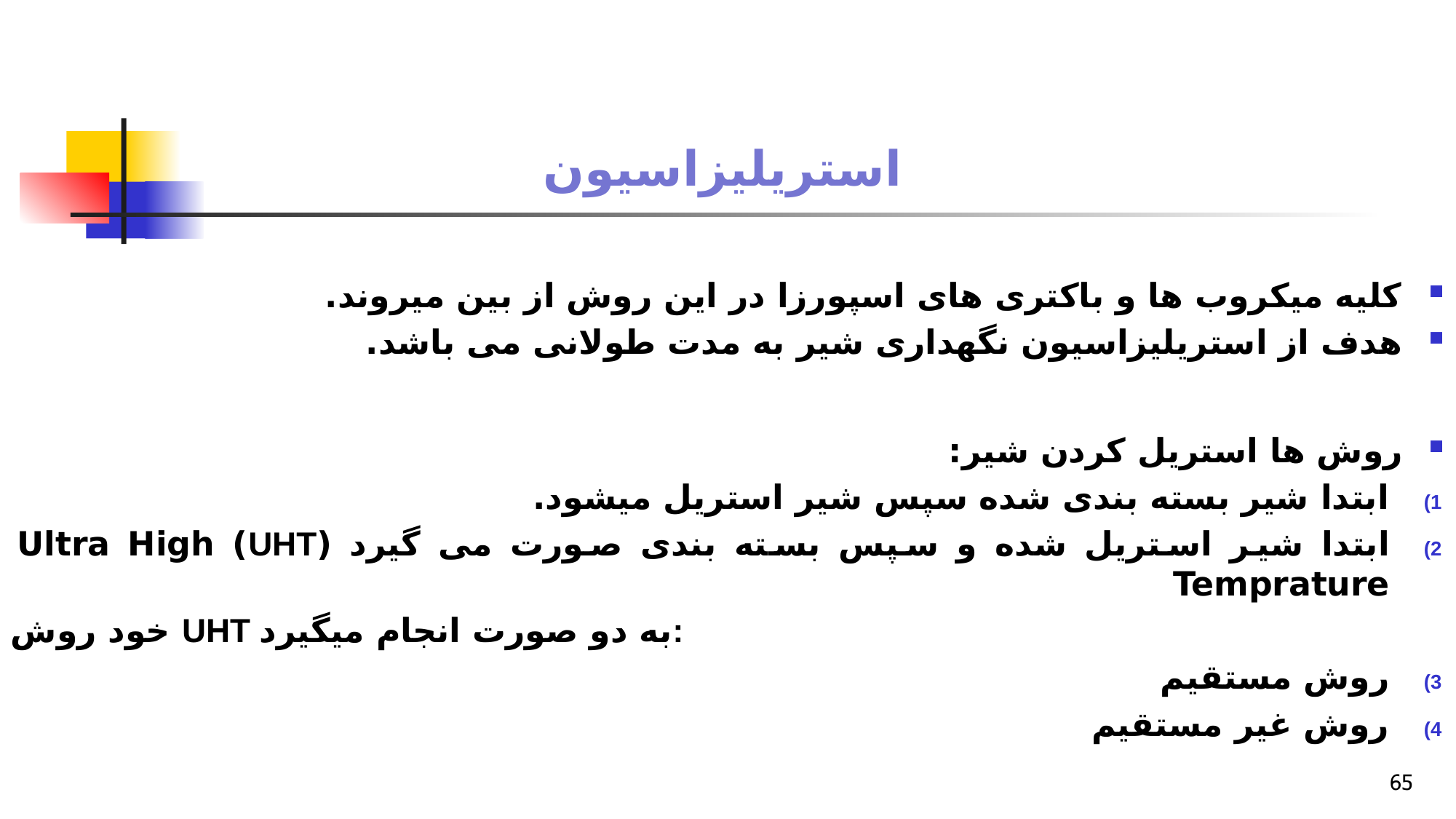

# استریلیزاسیون

کلیه میکروب ها و باکتری های اسپورزا در این روش از بین میروند.
هدف از استریلیزاسیون نگهداری شیر به مدت طولانی می باشد.

روش ها استریل کردن شیر:
ابتدا شیر بسته بندی شده سپس شیر استریل میشود.
ابتدا شیر استریل شده و سپس بسته بندی صورت می گیرد (UHT) Ultra High Temprature
خود روش UHT به دو صورت انجام میگیرد:
روش مستقیم
روش غیر مستقیم
65